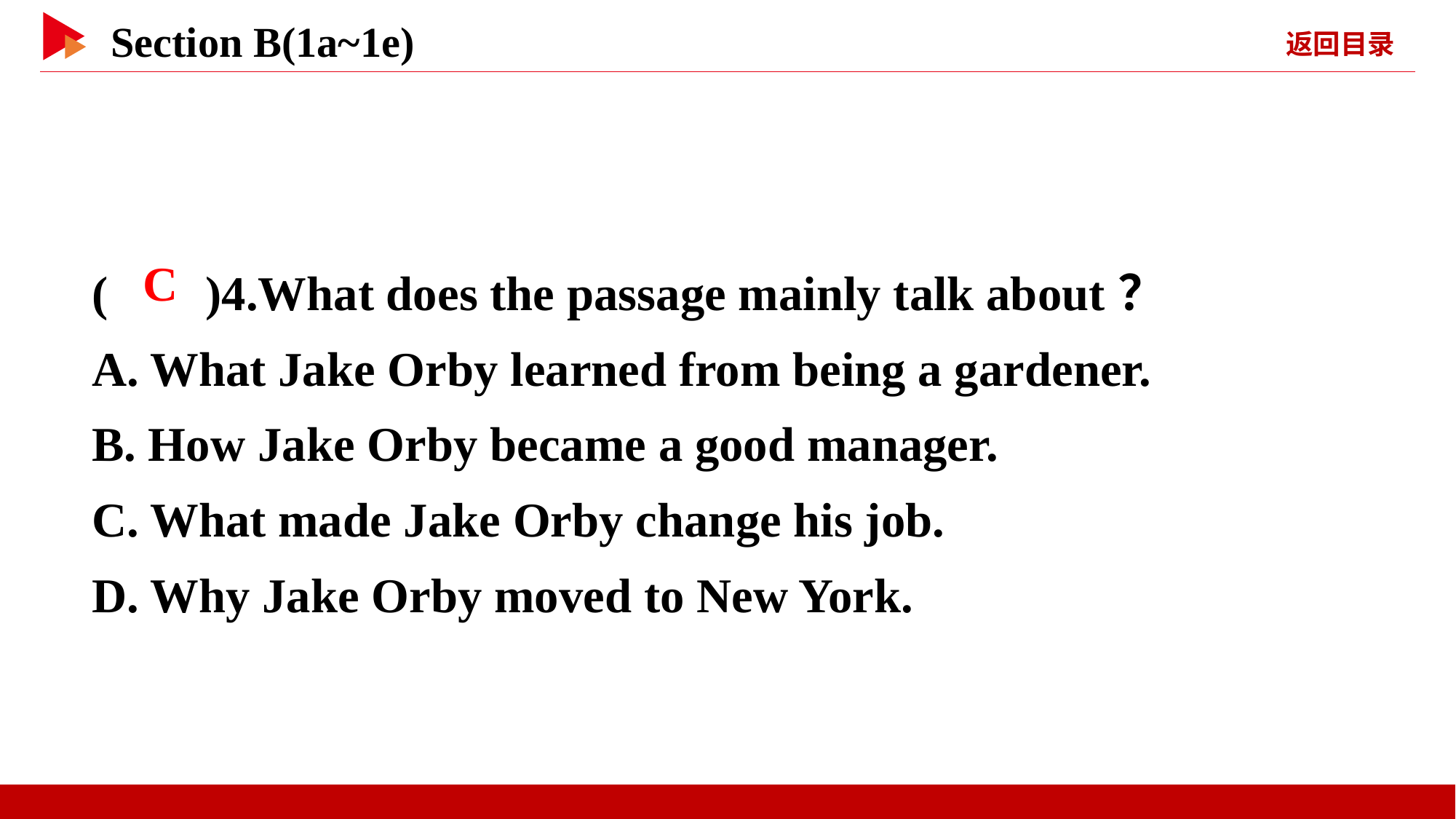

(        )4.What does the passage mainly talk about？
A. What Jake Orby learned from being a gardener.
B. How Jake Orby became a good manager.
C. What made Jake Orby change his job.
D. Why Jake Orby moved to New York.
   C